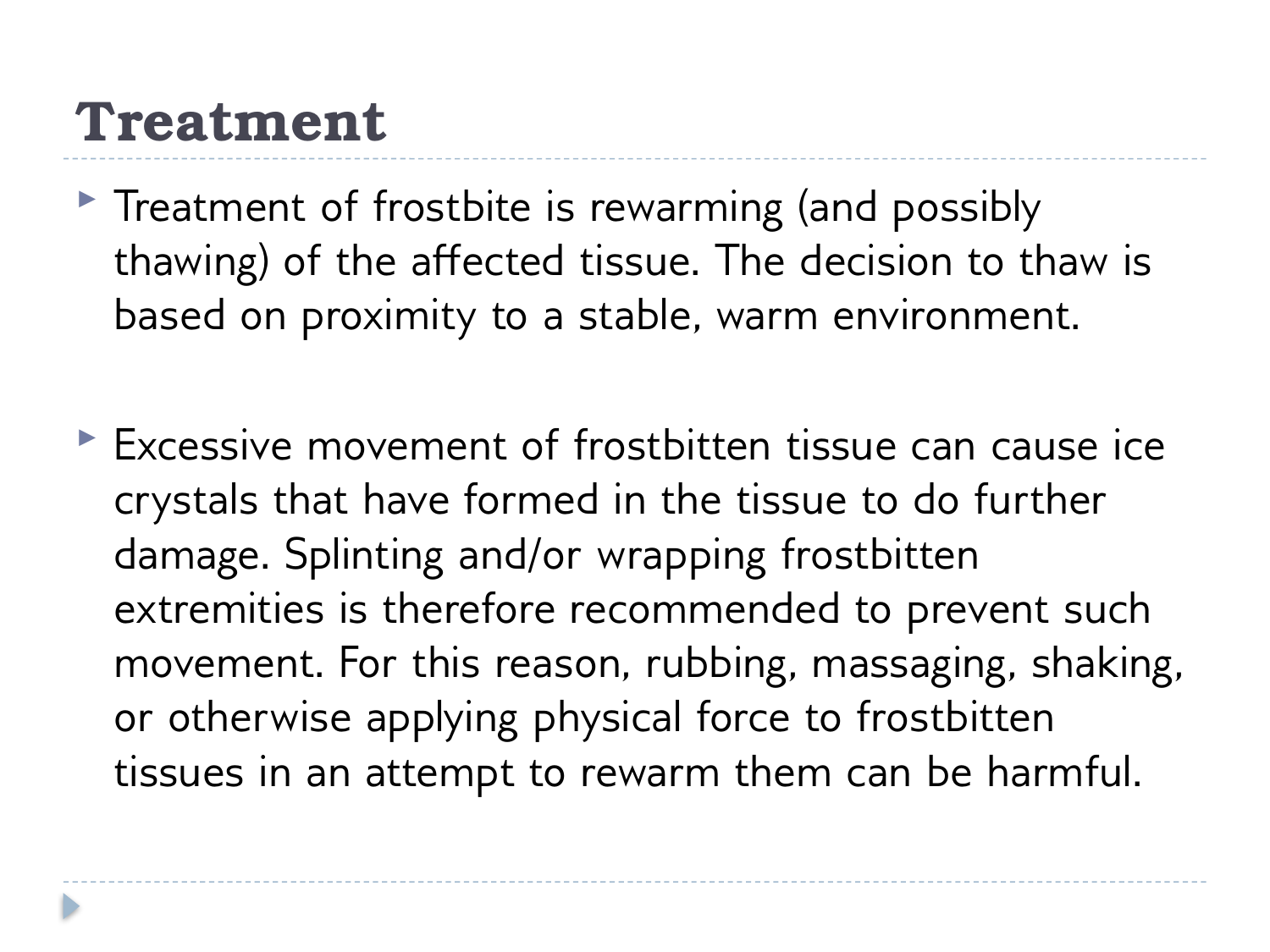

# Treatment
Treatment of frostbite is rewarming (and possibly thawing) of the affected tissue. The decision to thaw is based on proximity to a stable, warm environment.

Excessive movement of frostbitten tissue can cause ice crystals that have formed in the tissue to do further damage. Splinting and/or wrapping frostbitten extremities is therefore recommended to prevent such movement. For this reason, rubbing, massaging, shaking, or otherwise applying physical force to frostbitten tissues in an attempt to rewarm them can be harmful.